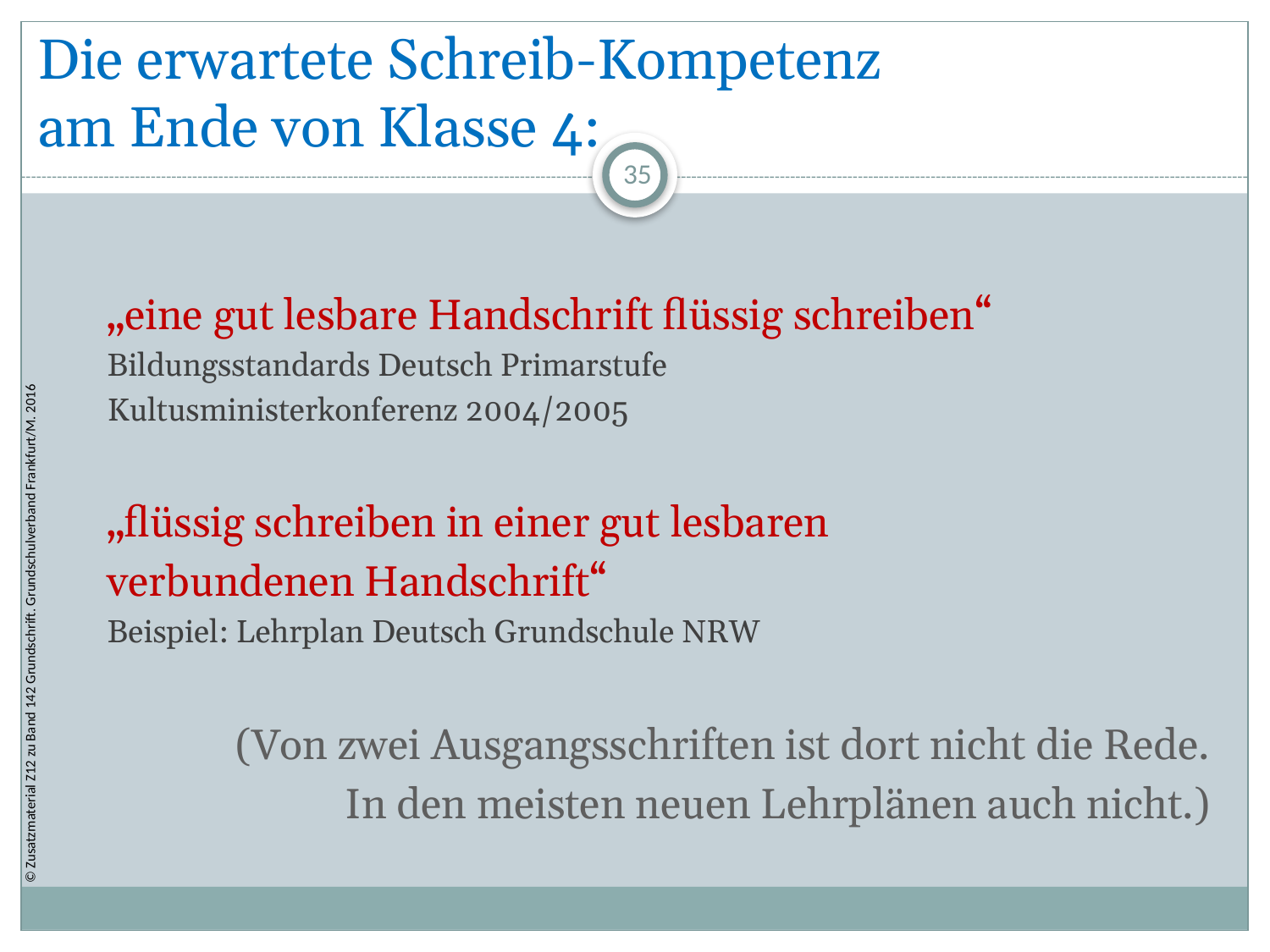

# Die erwartete Schreib-Kompetenz am Ende von Klasse 4:
35
„eine gut lesbare Handschrift flüssig schreiben“
Bildungsstandards Deutsch Primarstufe
Kultusministerkonferenz 2004/2005

„flüssig schreiben in einer gut lesbaren
verbundenen Handschrift“
Beispiel: Lehrplan Deutsch Grundschule NRW

(Von zwei Ausgangsschriften ist dort nicht die Rede.
    In den meisten neuen Lehrplänen auch nicht.)